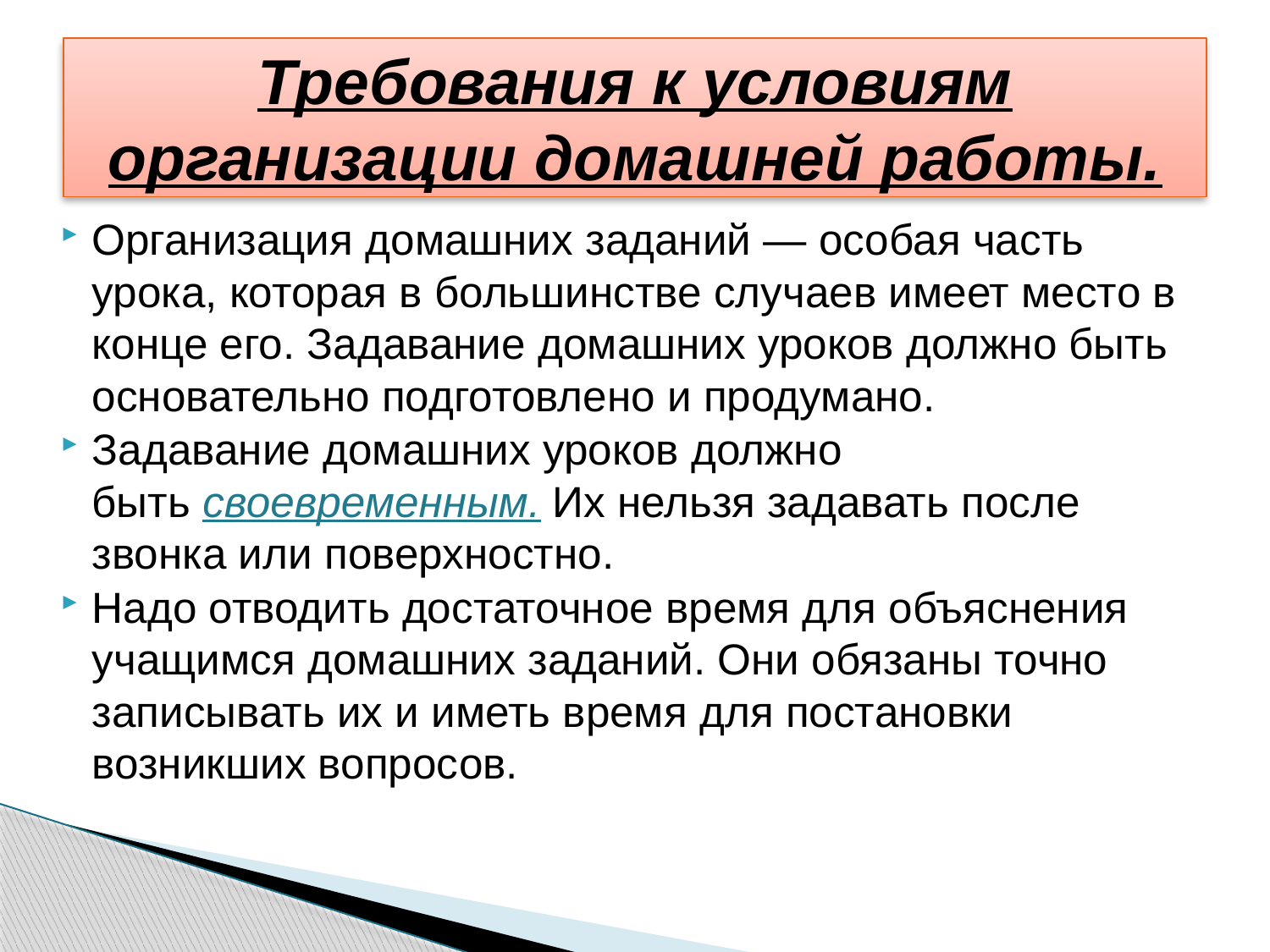

# Требования к условиям организации домашней работы.
Организация домашних заданий — особая часть урока, которая в большинстве случаев имеет место в конце его. Задавание домашних уроков должно быть основательно подготовлено и продумано.
Задавание домашних уроков должно быть своевременным. Их нельзя задавать после звонка или поверхностно.
Надо отводить достаточное время для объяснения учащимся домашних заданий. Они обязаны точно записывать их и иметь время для постановки возникших вопросов.